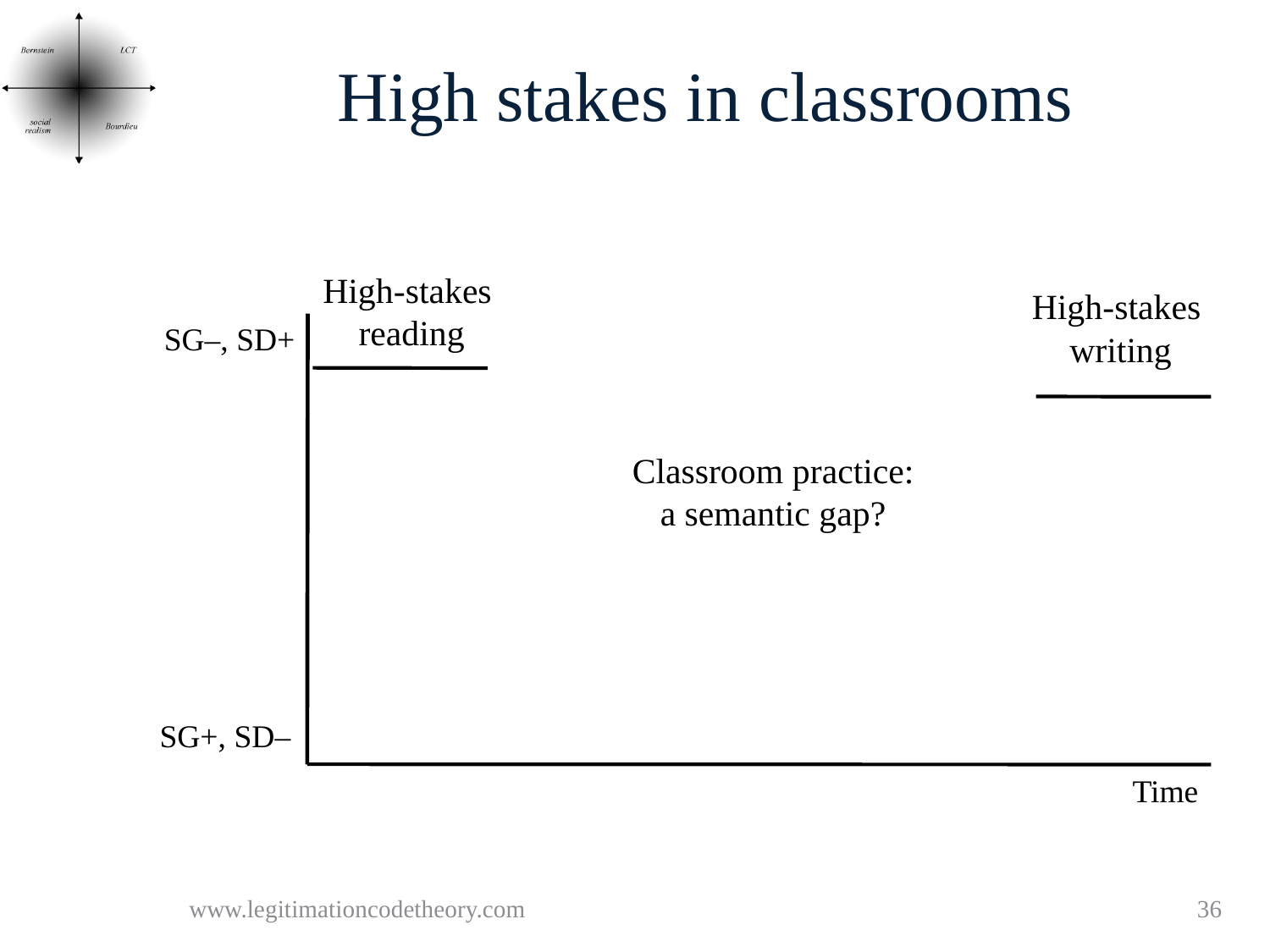

# High stakes in classrooms

High-stakes
reading
High-stakes
writing
SG–, SD+
Classroom practice:
a semantic gap?
SG+, SD–
Time
www.legitimationcodetheory.com
36